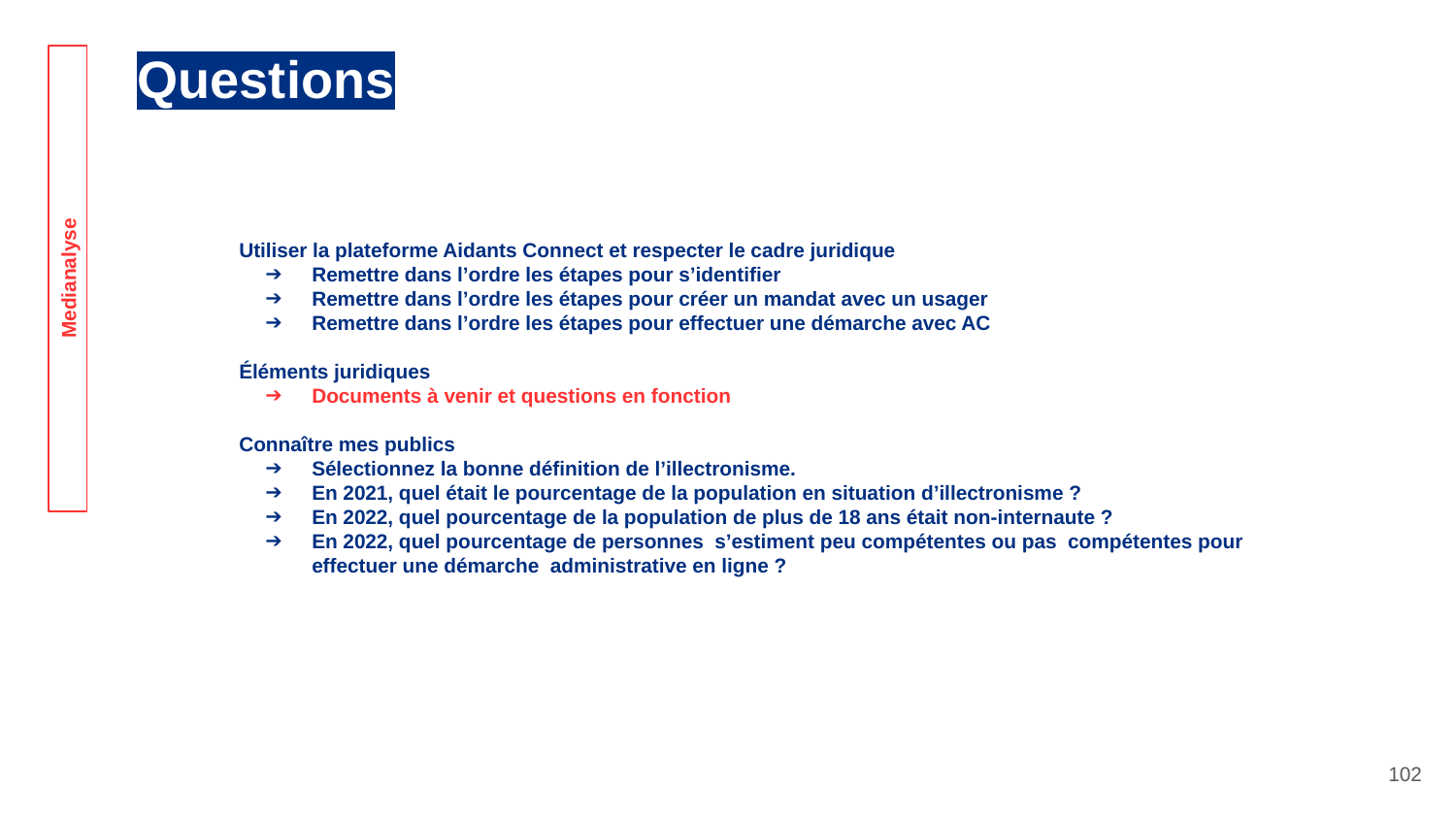

Questions
Utiliser la plateforme Aidants Connect et respecter le cadre juridique
Remettre dans l’ordre les étapes pour s’identifier
Remettre dans l’ordre les étapes pour créer un mandat avec un usager
Remettre dans l’ordre les étapes pour effectuer une démarche avec AC

Éléments juridiques
Documents à venir et questions en fonction

Connaître mes publics
Sélectionnez la bonne définition de l’illectronisme.
En 2021, quel était le pourcentage de la population en situation d’illectronisme ?
En 2022, quel pourcentage de la population de plus de 18 ans était non-internaute ?
En 2022, quel pourcentage de personnes  s’estiment peu compétentes ou pas  compétentes pour effectuer une démarche  administrative en ligne ?
Medianalyse
102